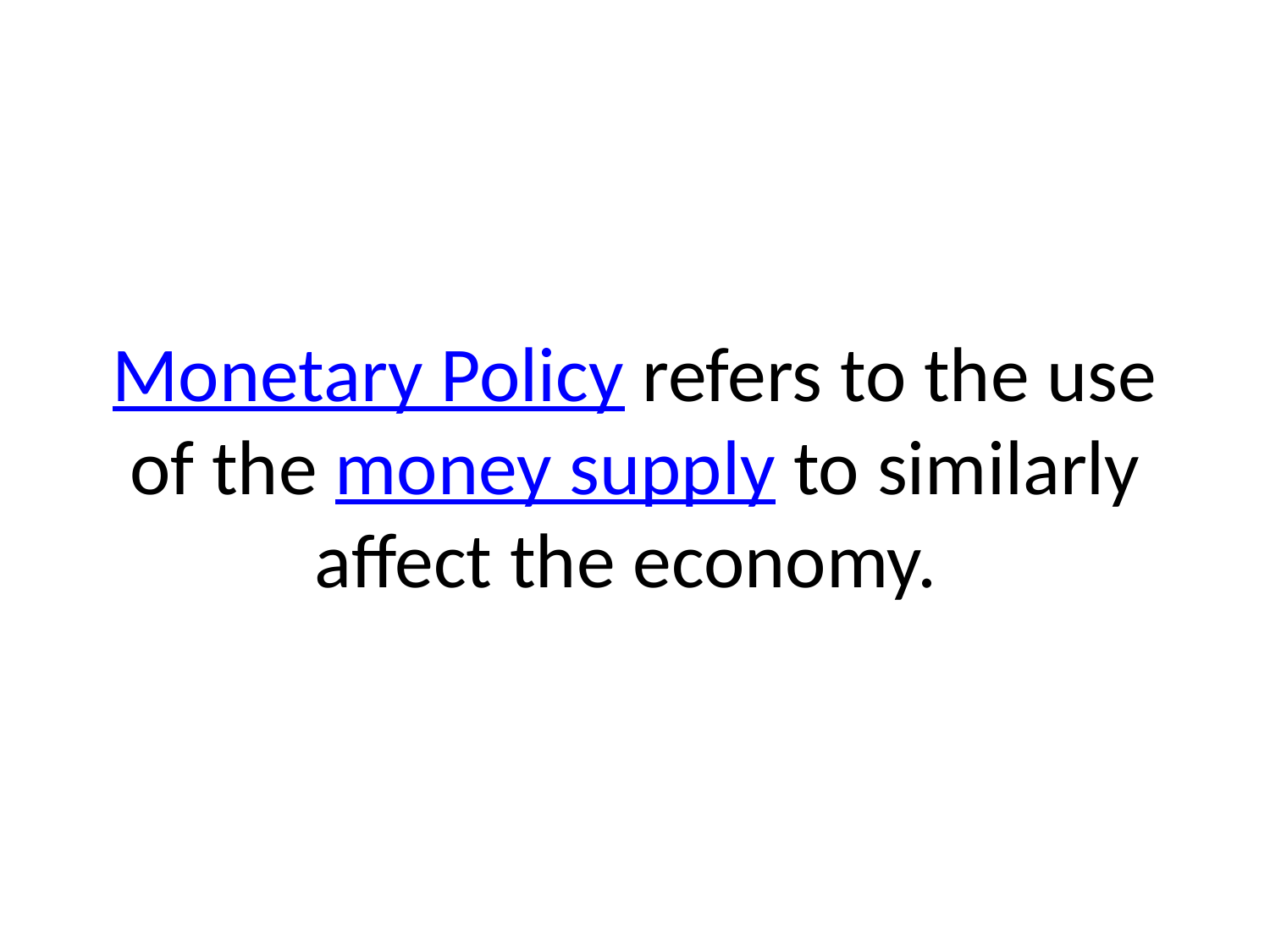

# Monetary Policy refers to the use of the money supply to similarly affect the economy.